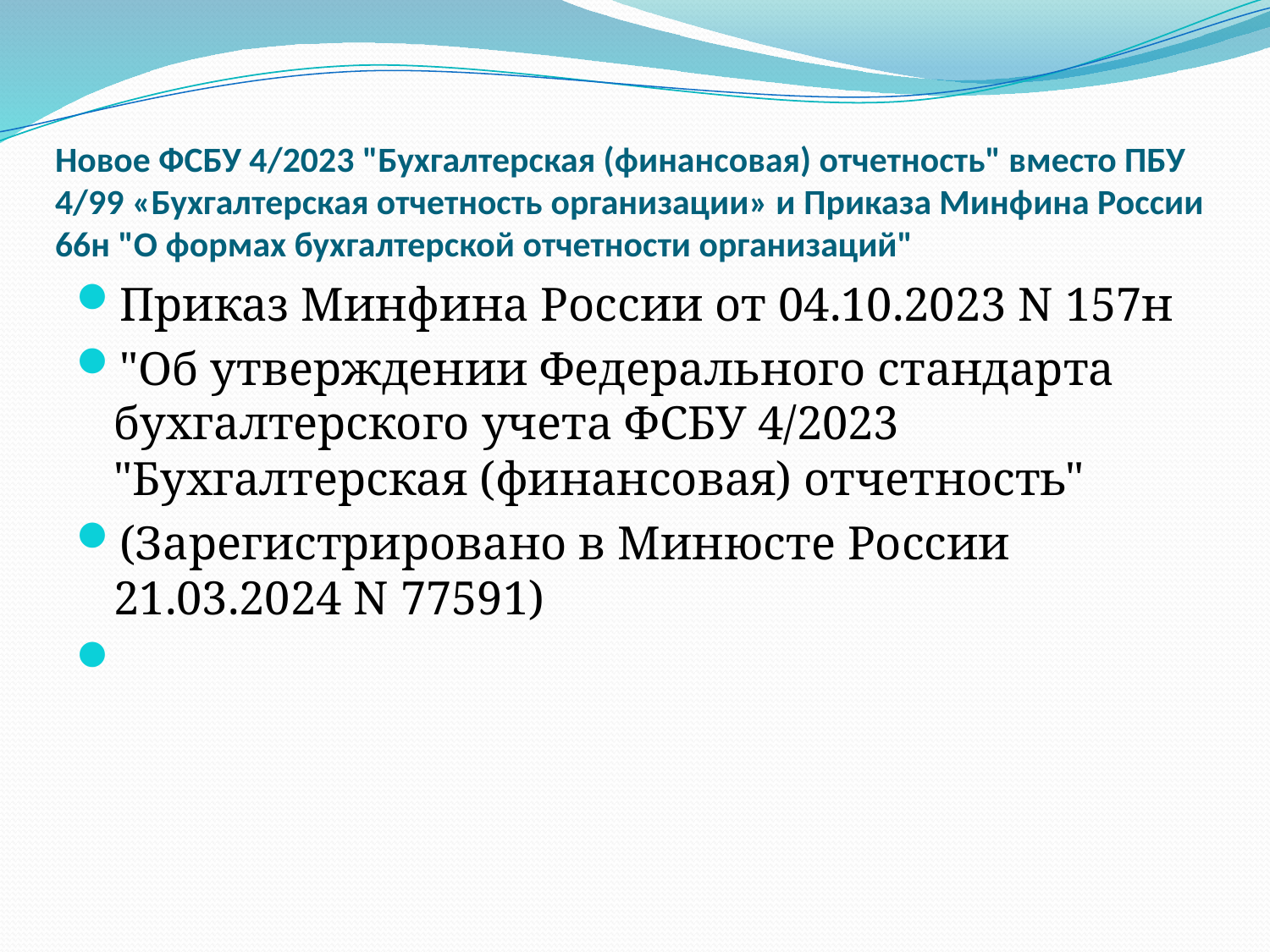

# Новое ФСБУ 4/2023 "Бухгалтерская (финансовая) отчетность" вместо ПБУ 4/99 «Бухгалтерская отчетность организации» и Приказа Минфина России 66н "О формах бухгалтерской отчетности организаций"
Приказ Минфина России от 04.10.2023 N 157н
"Об утверждении Федерального стандарта бухгалтерского учета ФСБУ 4/2023 "Бухгалтерская (финансовая) отчетность"
(Зарегистрировано в Минюсте России 21.03.2024 N 77591)